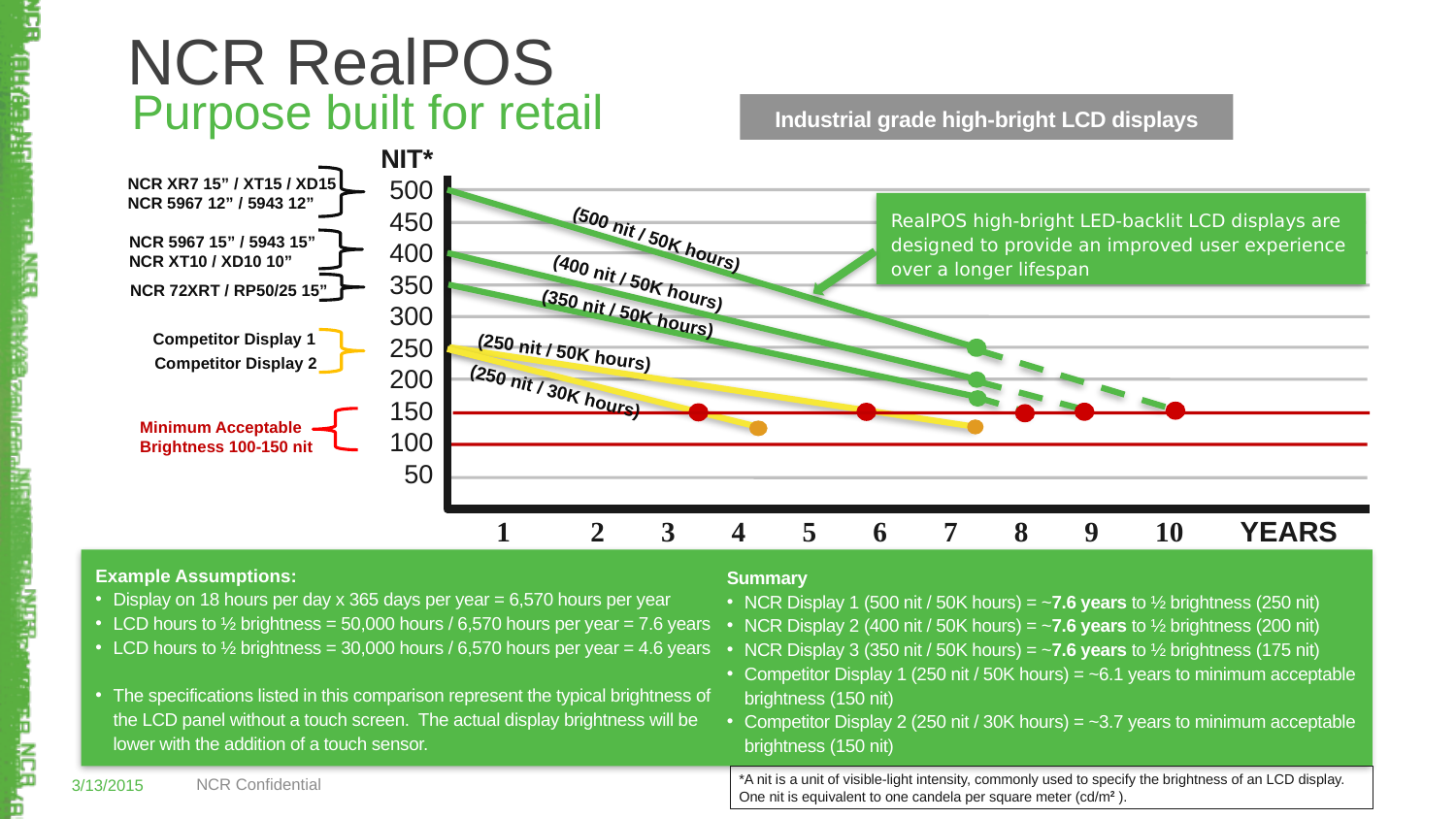

# NCR RealPOS
Purpose built for retail
Industrial grade high-bright LCD displays
NIT*
500
450
400
350
300
250
200
150
100
50
NCR XR7 15” / XT15 / XD15
NCR 5967 12” / 5943 12”

RealPOS high-bright LED-backlit LCD displays are designed to provide an improved user experience over a longer lifespan

(500 nit / 50K hours)
NCR 5967 15” / 5943 15”
NCR XT10 / XD10 10”

(400 nit / 50K hours)
NCR 72XRT / RP50/25 15”

(350 nit / 50K hours)

Competitor Display 1

(250 nit / 50K hours)

Competitor Display 2

(250 nit / 30K hours)

Minimum Acceptable
Brightness 100-150 nit

   2        3        4        5        6        7        8        9        10        YEARS
Example Assumptions:
Display on 18 hours per day x 365 days per year = 6,570 hours per year
LCD hours to ½ brightness = 50,000 hours / 6,570 hours per year = 7.6 years
LCD hours to ½ brightness = 30,000 hours / 6,570 hours per year = 4.6 years

The specifications listed in this comparison represent the typical brightness of the LCD panel without a touch screen.  The actual display brightness will be lower with the addition of a touch sensor.

Summary
NCR Display 1 (500 nit / 50K hours) = ~7.6 years to ½ brightness (250 nit)
NCR Display 2 (400 nit / 50K hours) = ~7.6 years to ½ brightness (200 nit)
NCR Display 3 (350 nit / 50K hours) = ~7.6 years to ½ brightness (175 nit)
Competitor Display 1 (250 nit / 50K hours) = ~6.1 years to minimum acceptable brightness (150 nit)
Competitor Display 2 (250 nit / 30K hours) = ~3.7 years to minimum acceptable brightness (150 nit)

*A nit is a unit of visible-light intensity, commonly used to specify the brightness of an LCD display.  One nit is equivalent to one candela per square meter (cd/m2 ).
NCR Confidential
3/13/2015